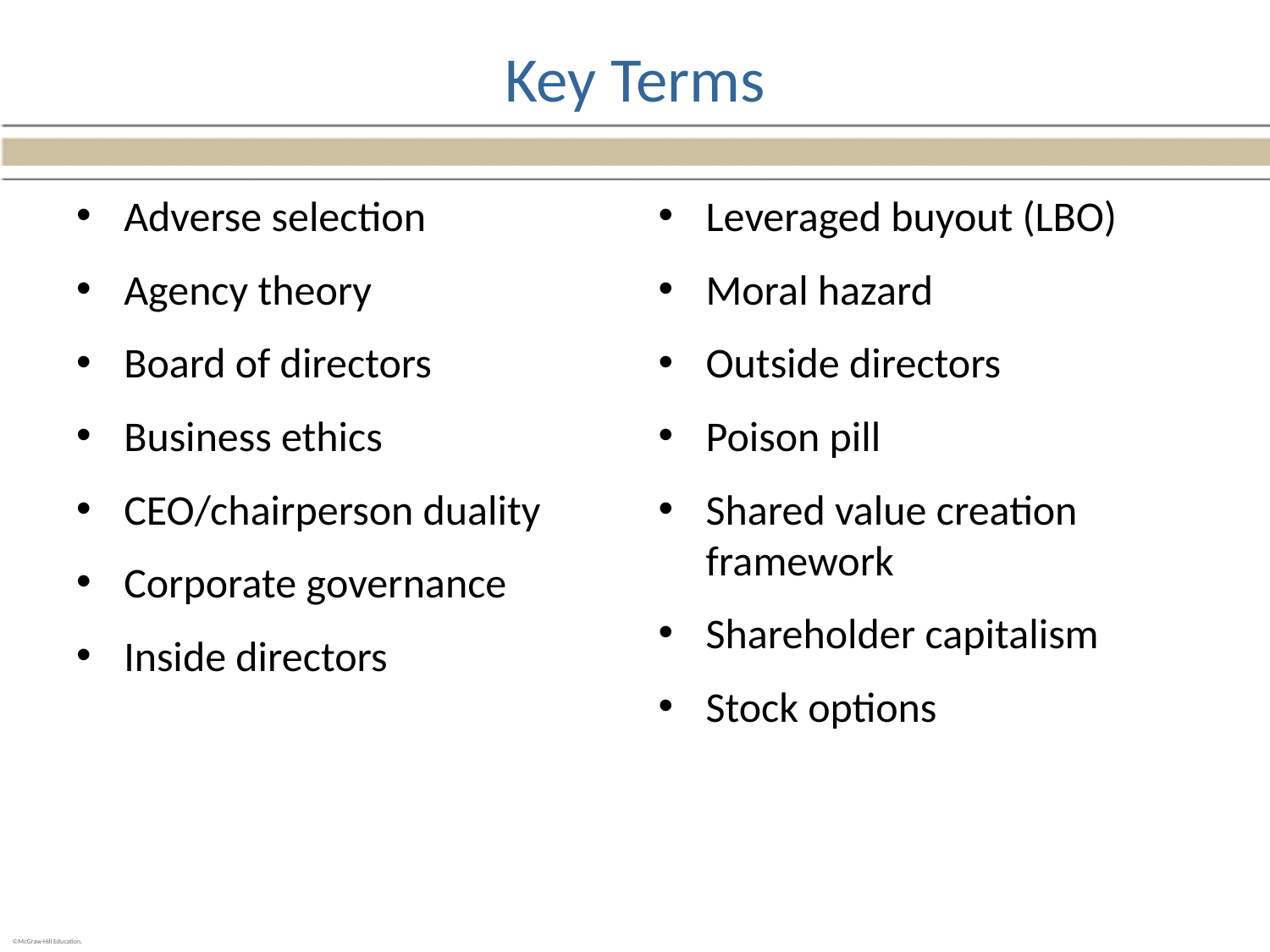

# Key Terms
Adverse selection
Agency theory
Board of directors
Business ethics
CEO/chairperson duality
Corporate governance
Inside directors

Leveraged buyout (LBO)
Moral hazard
Outside directors
Poison pill
Shared value creation framework
Shareholder capitalism
Stock options